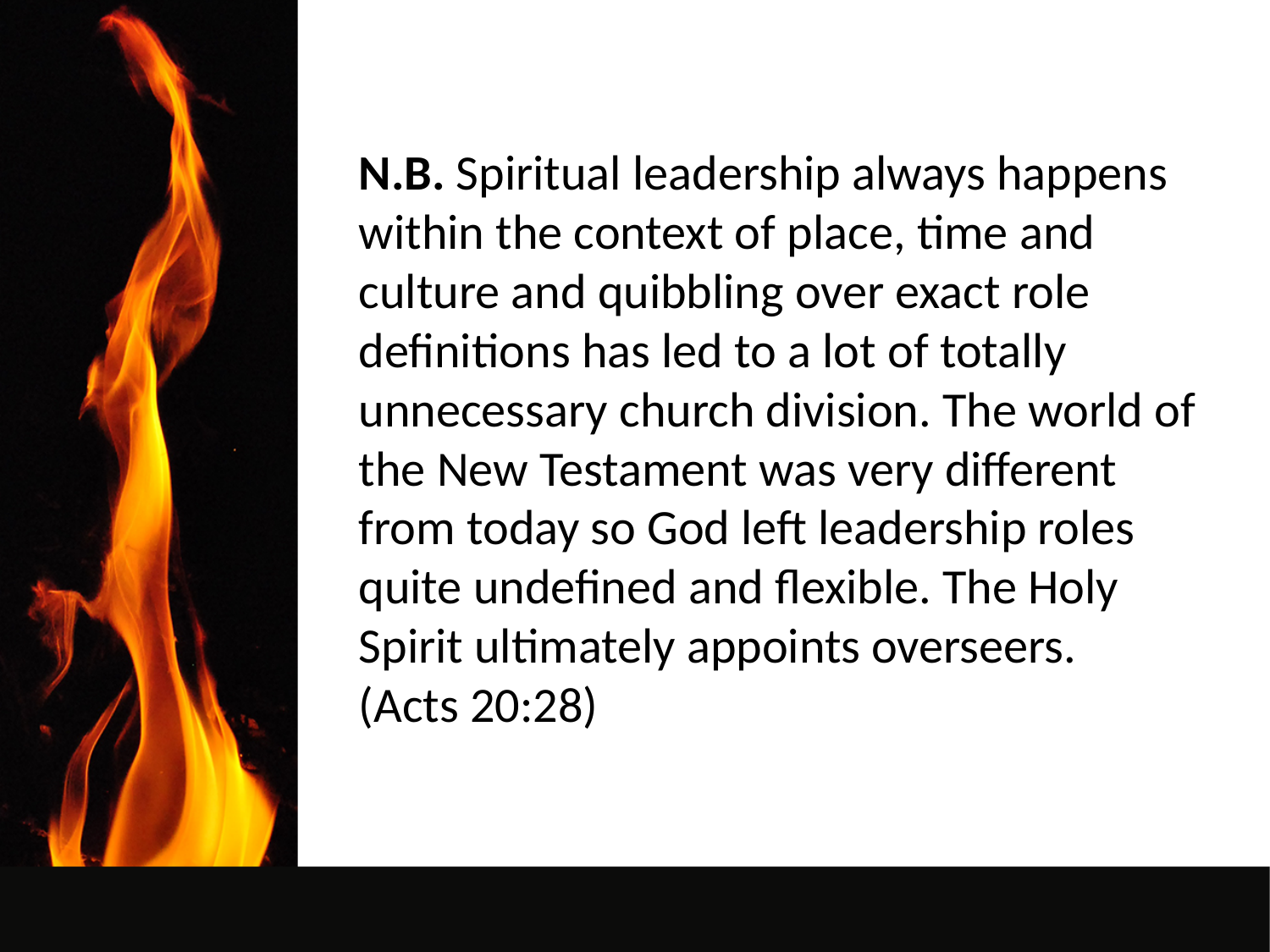

N.B. Spiritual leadership always happens within the context of place, time and culture and quibbling over exact role definitions has led to a lot of totally unnecessary church division. The world of the New Testament was very different from today so God left leadership roles quite undefined and flexible. The Holy Spirit ultimately appoints overseers.
(Acts 20:28)